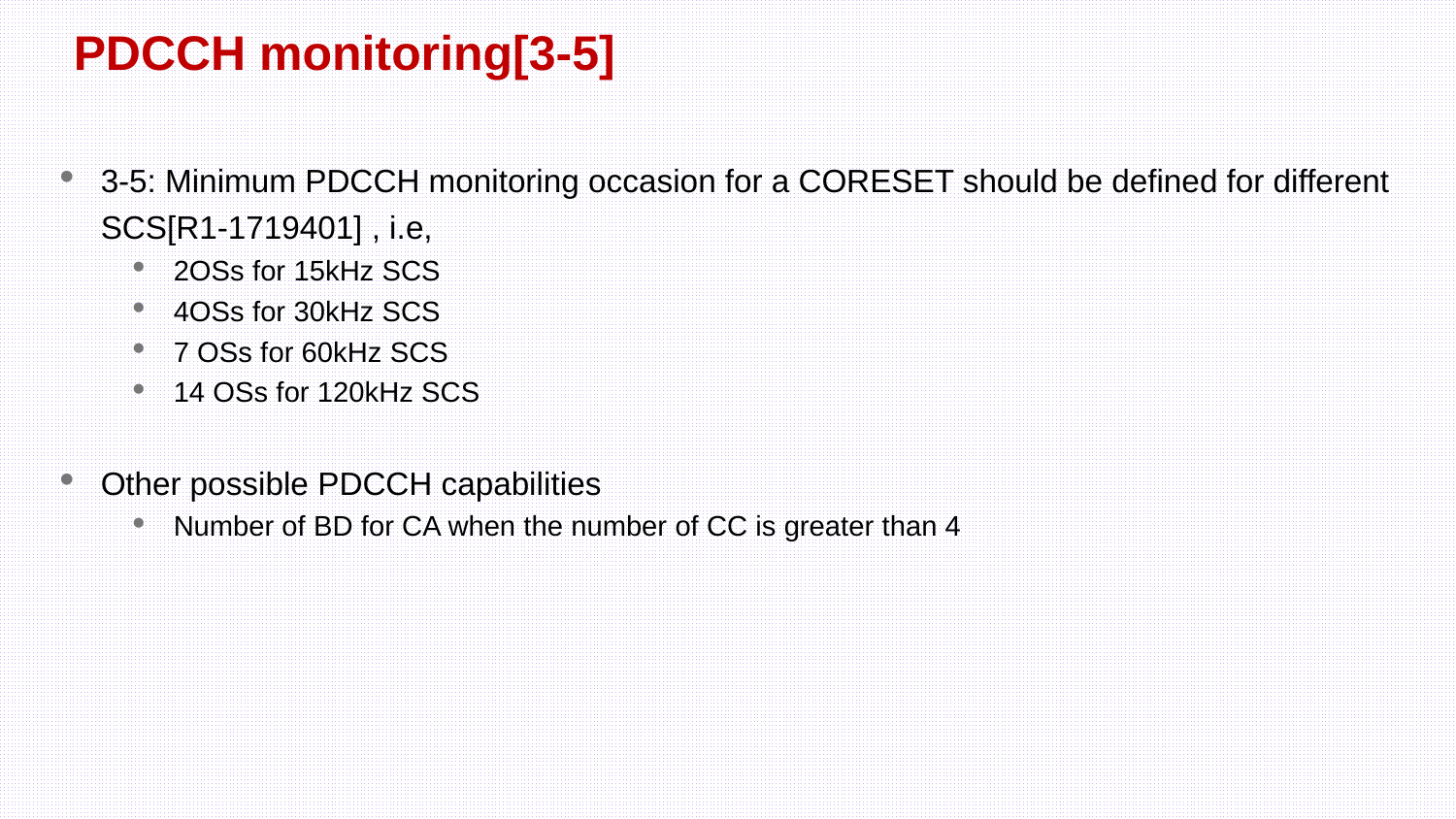

# PDCCH monitoring[3-5]
3-5: Minimum PDCCH monitoring occasion for a CORESET should be defined for different SCS[R1-1719401] , i.e,
2OSs for 15kHz SCS
4OSs for 30kHz SCS
7 OSs for 60kHz SCS
14 OSs for 120kHz SCS

Other possible PDCCH capabilities
Number of BD for CA when the number of CC is greater than 4